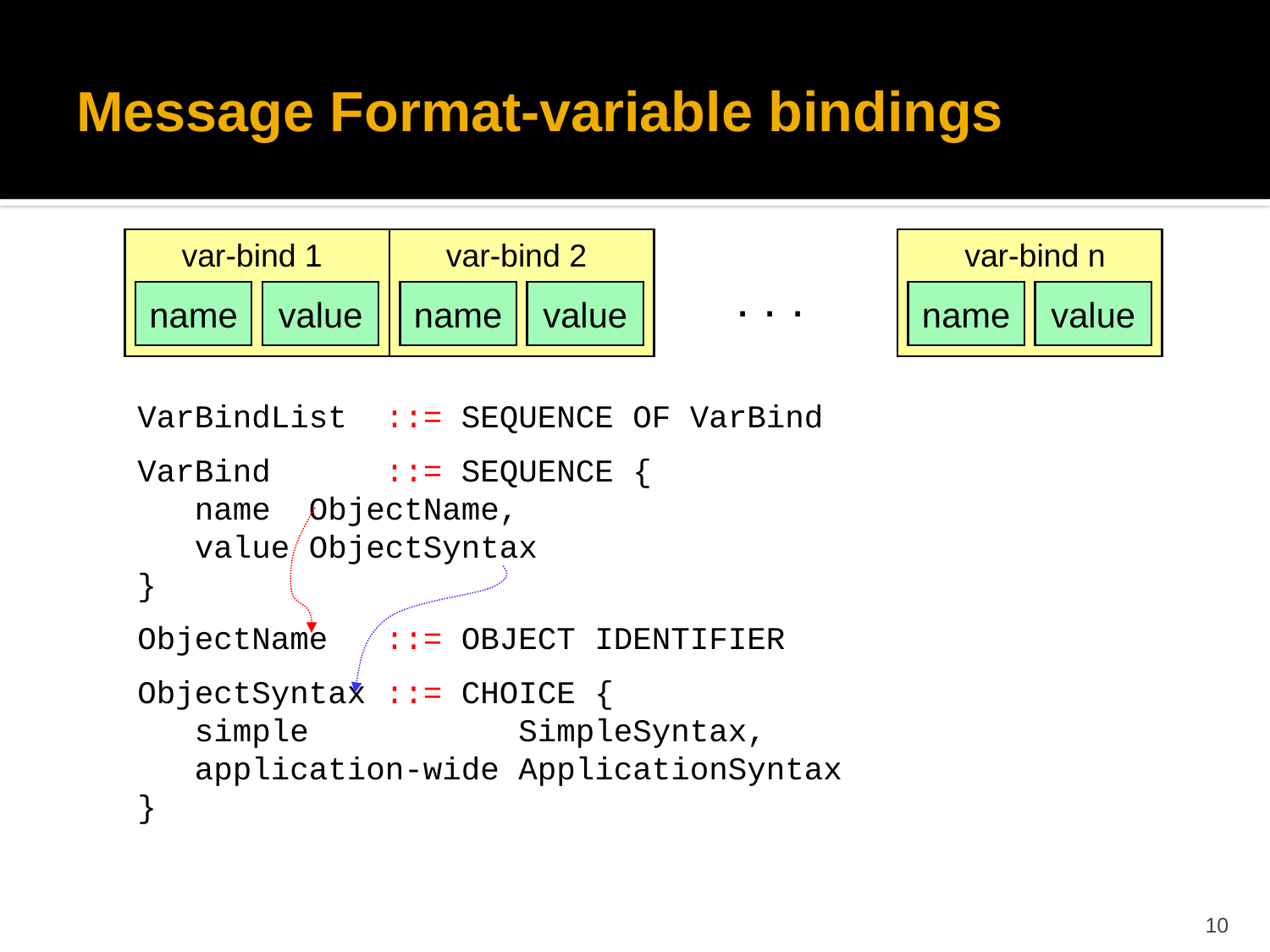

# Message Format-variable bindings

var-bind 1

var-bind 2

var-bind n
. . .
name
value
name
value
name
value
VarBindList  ::= SEQUENCE OF VarBind
VarBind      ::= SEQUENCE {
   name  ObjectName,
   value ObjectSyntax
}
ObjectName   ::= OBJECT IDENTIFIER
ObjectSyntax ::= CHOICE {
   simple           SimpleSyntax,
   application-wide ApplicationSyntax
}

10